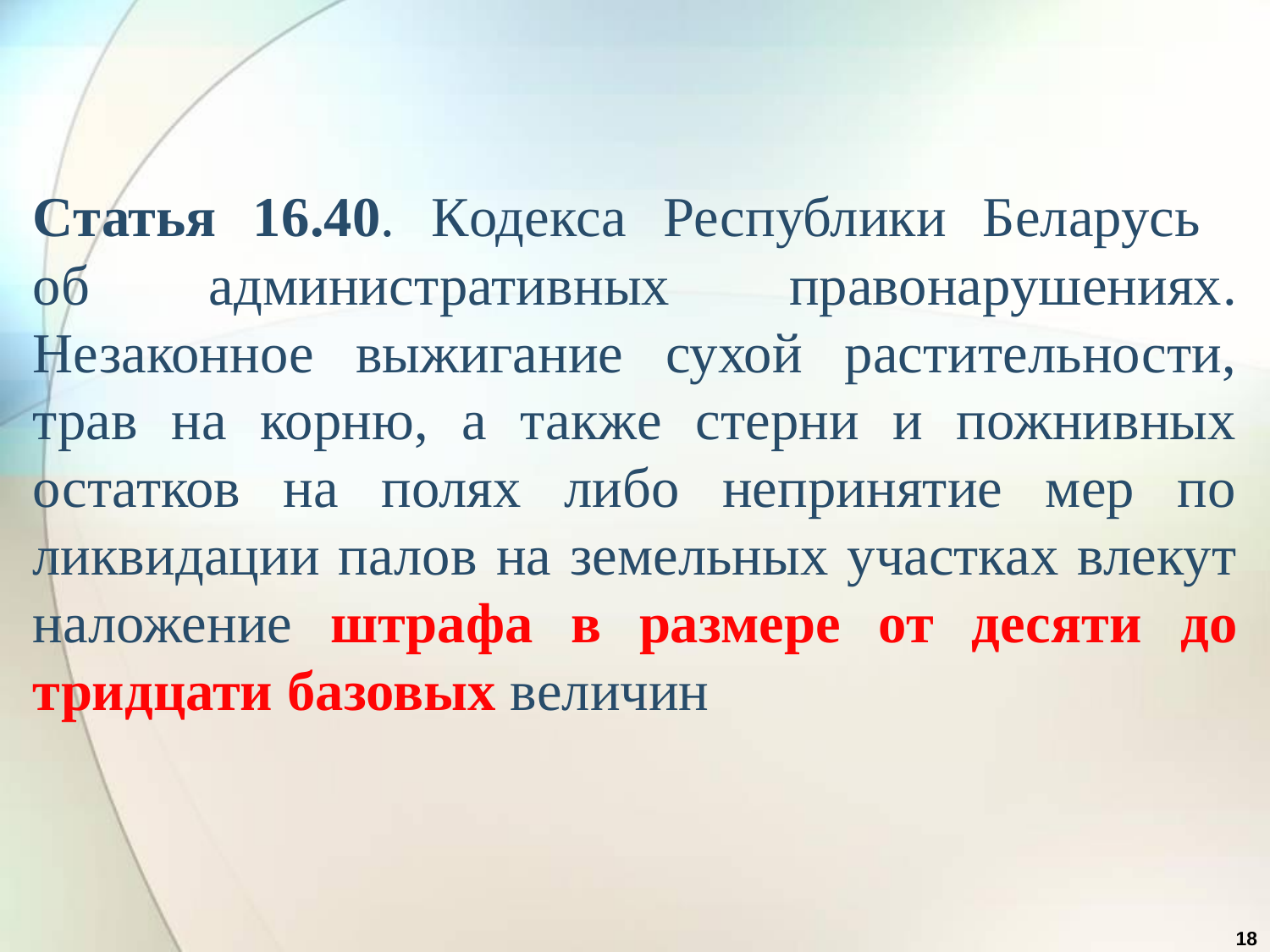

# Статья 16.40. Кодекса Республики Беларусь об административных правонарушениях. Незаконное выжигание сухой растительности, трав на корню, а также стерни и пожнивных остатков на полях либо непринятие мер по ликвидации палов на земельных участках влекут наложение штрафа в размере от десяти до тридцати базовых величин
18